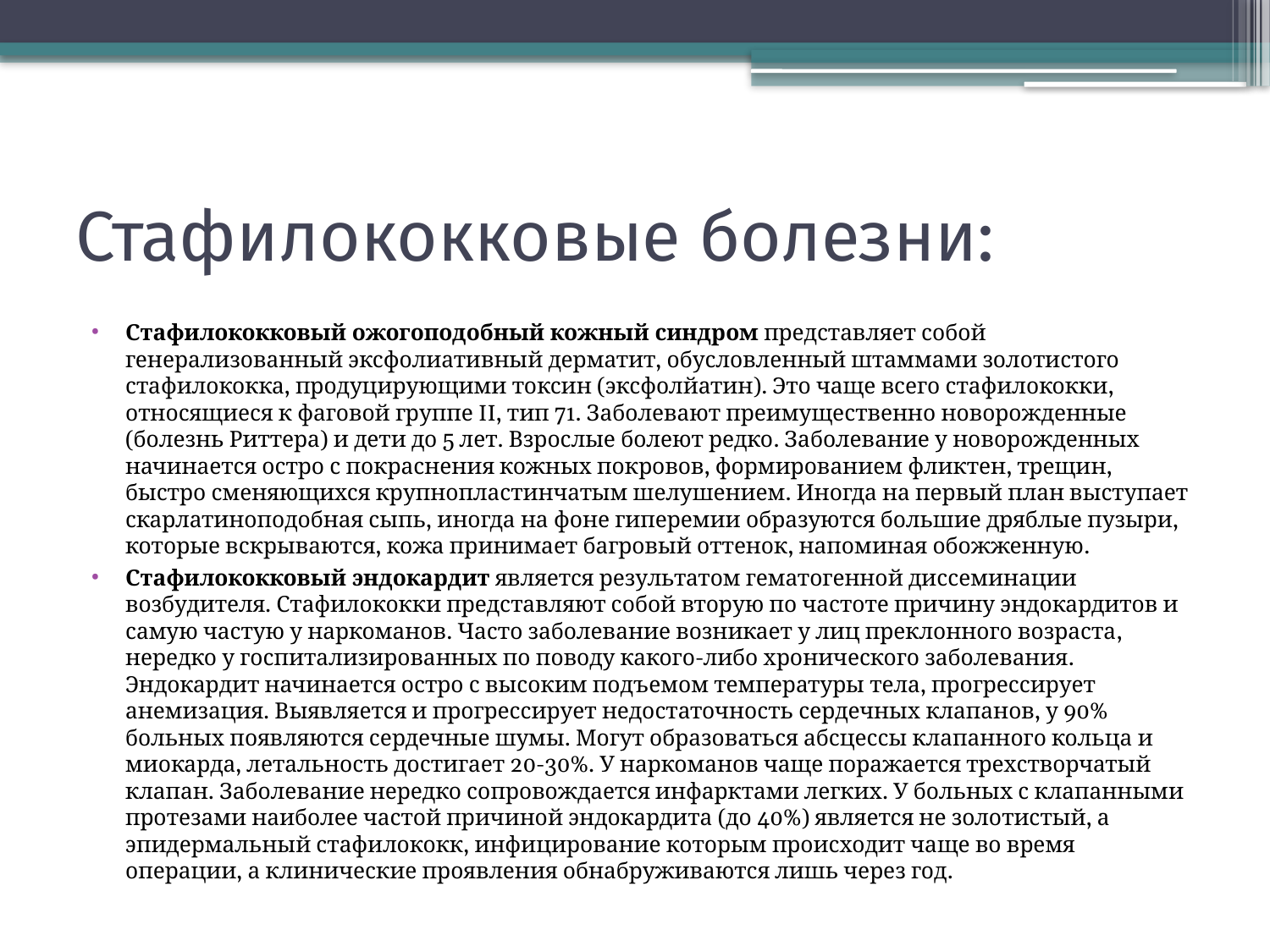

# Стафилококковые болезни:
Стафилококковый ожогоподобный кожный синдром представляет собой генерализованный эксфолиативный дерматит, обусловленный штаммами золотистого стафилококка, продуцирующими токсин (эксфолйатин). Это чаще всего стафилококки, относящиеся к фаговой группе II, тип 71. Заболевают преимущественно новорожденные (болезнь Риттера) и дети до 5 лет. Взрослые болеют редко. Заболевание у новорожденных начинается остро с покраснения кожных покровов, формированием фликтен, трещин, быстро сменяющихся крупнопластинчатым шелушением. Иногда на первый план выступает скарлатиноподобная сыпь, иногда на фоне гиперемии образуются большие дряблые пузыри, которые вскрываются, кожа принимает багровый оттенок, напоминая обожженную.
Стафилококковый эндокардит является результатом гематогенной диссеминации возбудителя. Стафилококки представляют собой вторую по частоте причину эндокардитов и самую частую у наркоманов. Часто заболевание возникает у лиц преклонного возраста, нередко у госпитализированных по поводу какого-либо хронического заболевания. Эндокардит начинается остро с высоким подъемом температуры тела, прогрессирует анемизация. Выявляется и прогрессирует недостаточность сердечных клапанов, у 90% больных появляются сердечные шумы. Могут образоваться абсцессы клапанного кольца и миокарда, летальность достигает 20-30%. У наркоманов чаще поражается трехстворчатый клапан. Заболевание нередко сопровождается инфарктами легких. У больных с клапанными протезами наиболее частой причиной эндокардита (до 40%) является не золотистый, а эпидермальный стафилококк, инфицирование которым происходит чаще во время операции, а клинические проявления обнабруживаются лишь через год.